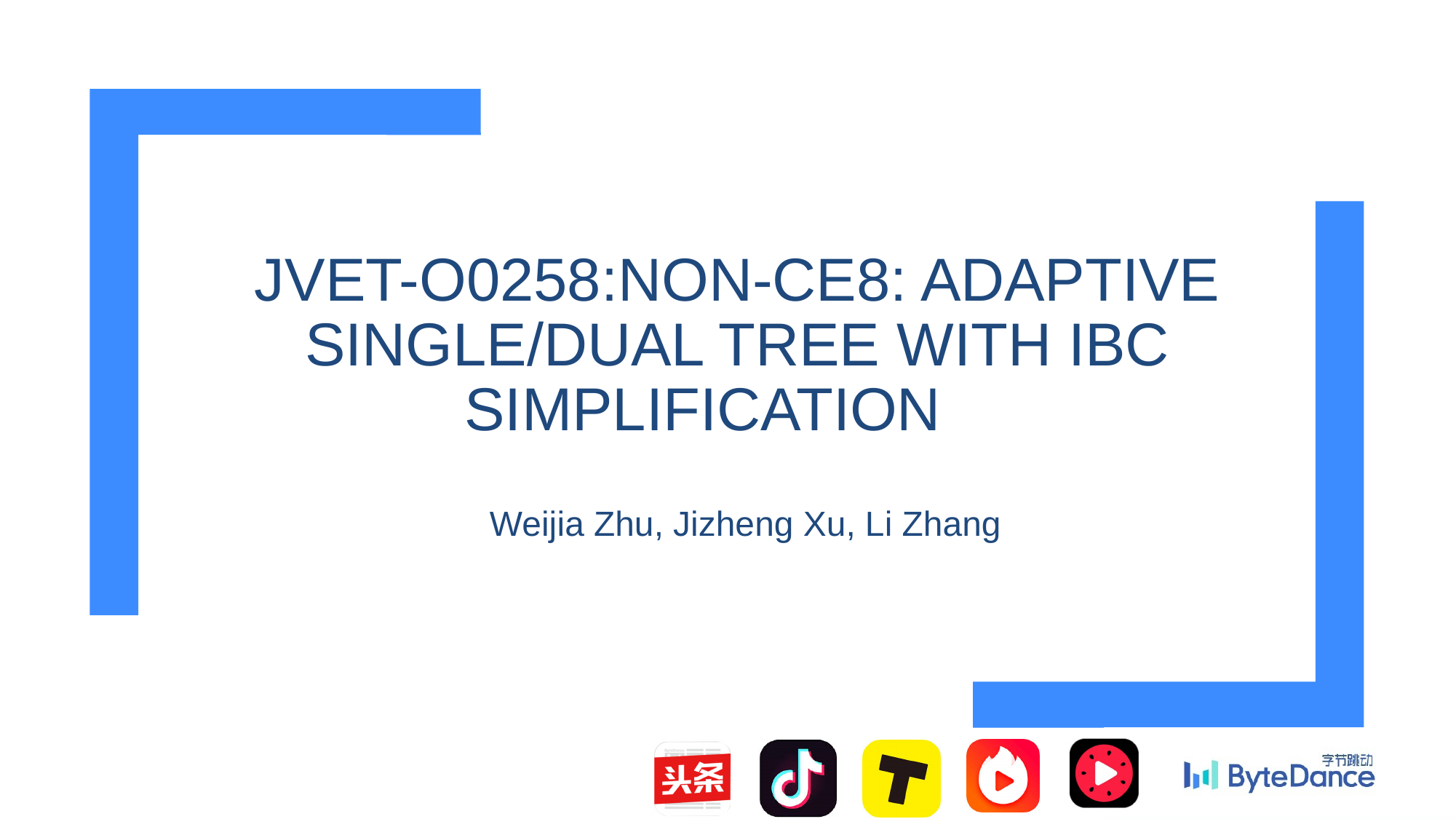

JVET-O0258:Non-CE8: Adaptive single/dual tree with IBC simplification
Weijia Zhu, Jizheng Xu, Li Zhang